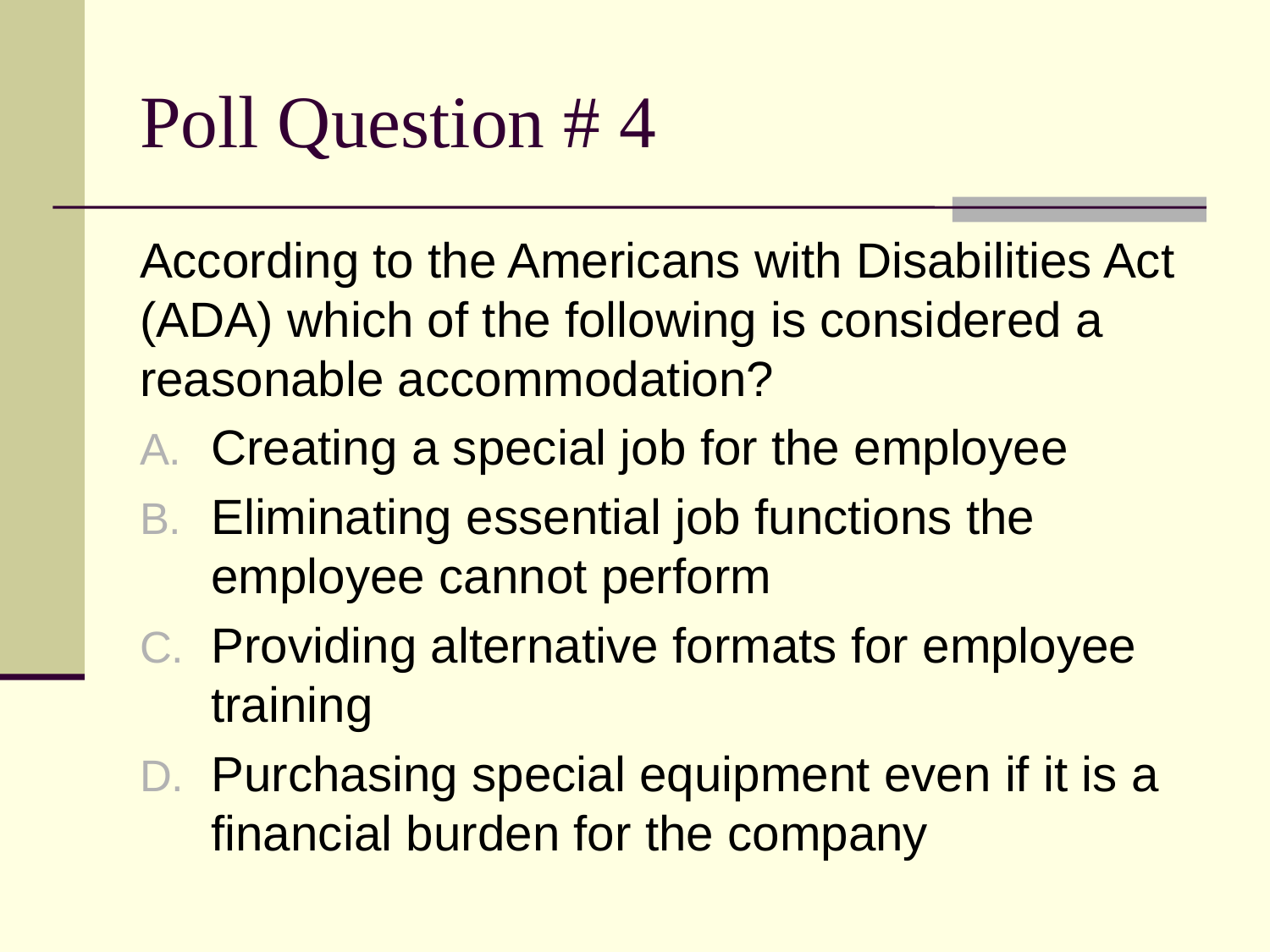

# Poll Question # 4
According to the Americans with Disabilities Act (ADA) which of the following is considered a reasonable accommodation?
Creating a special job for the employee
Eliminating essential job functions the employee cannot perform
Providing alternative formats for employee training
Purchasing special equipment even if it is a financial burden for the company